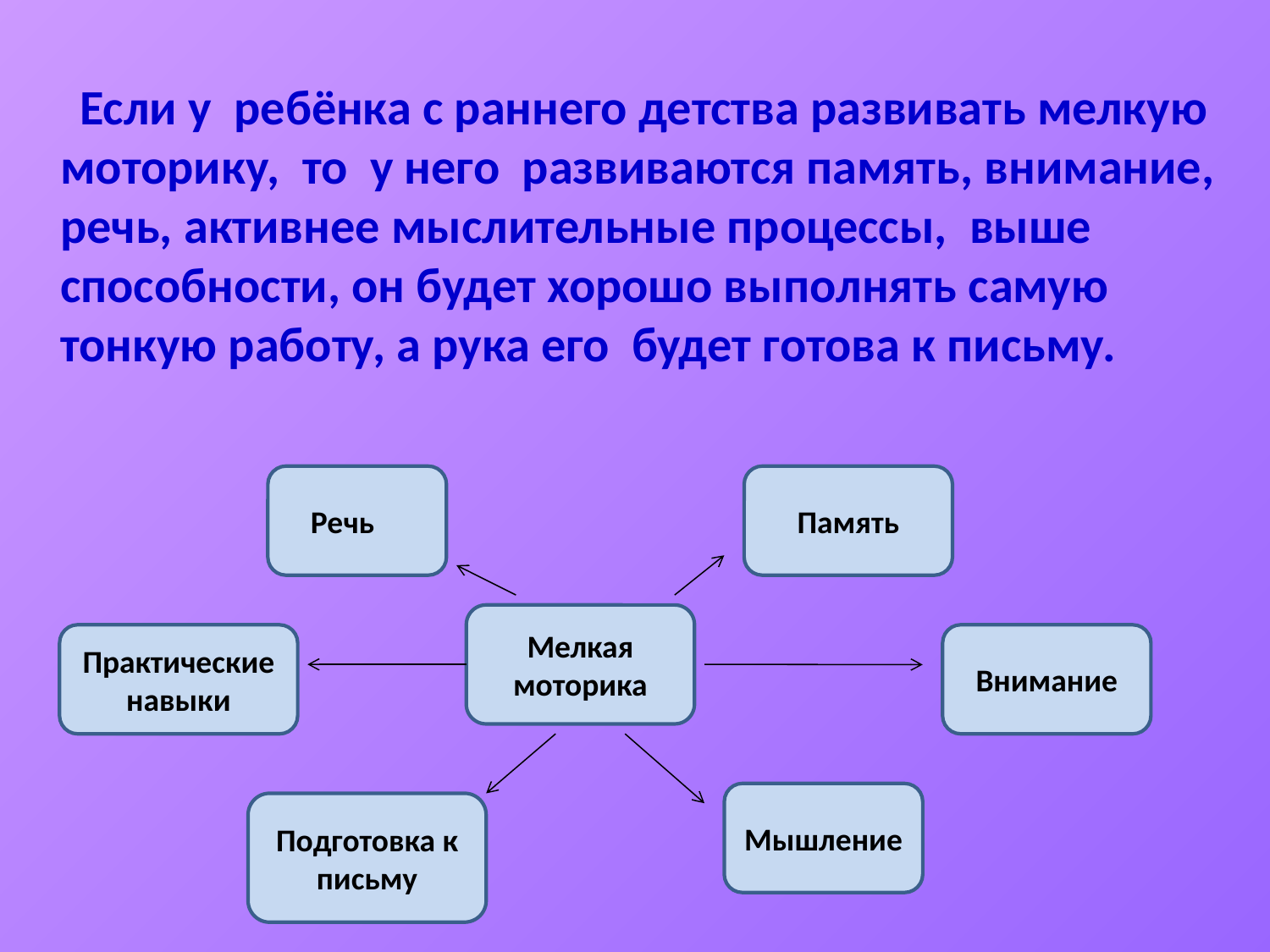

Если у  ребёнка с раннего детства развивать мелкую моторику,  то  у него  развиваются память, внимание, речь, активнее мыслительные процессы,  выше способности, он будет хорошо выполнять самую тонкую работу, а рука его  будет готова к письму.

Память
Речь
Мелкая моторика
Практические навыки
Внимание
Мышление
Подготовка к письму